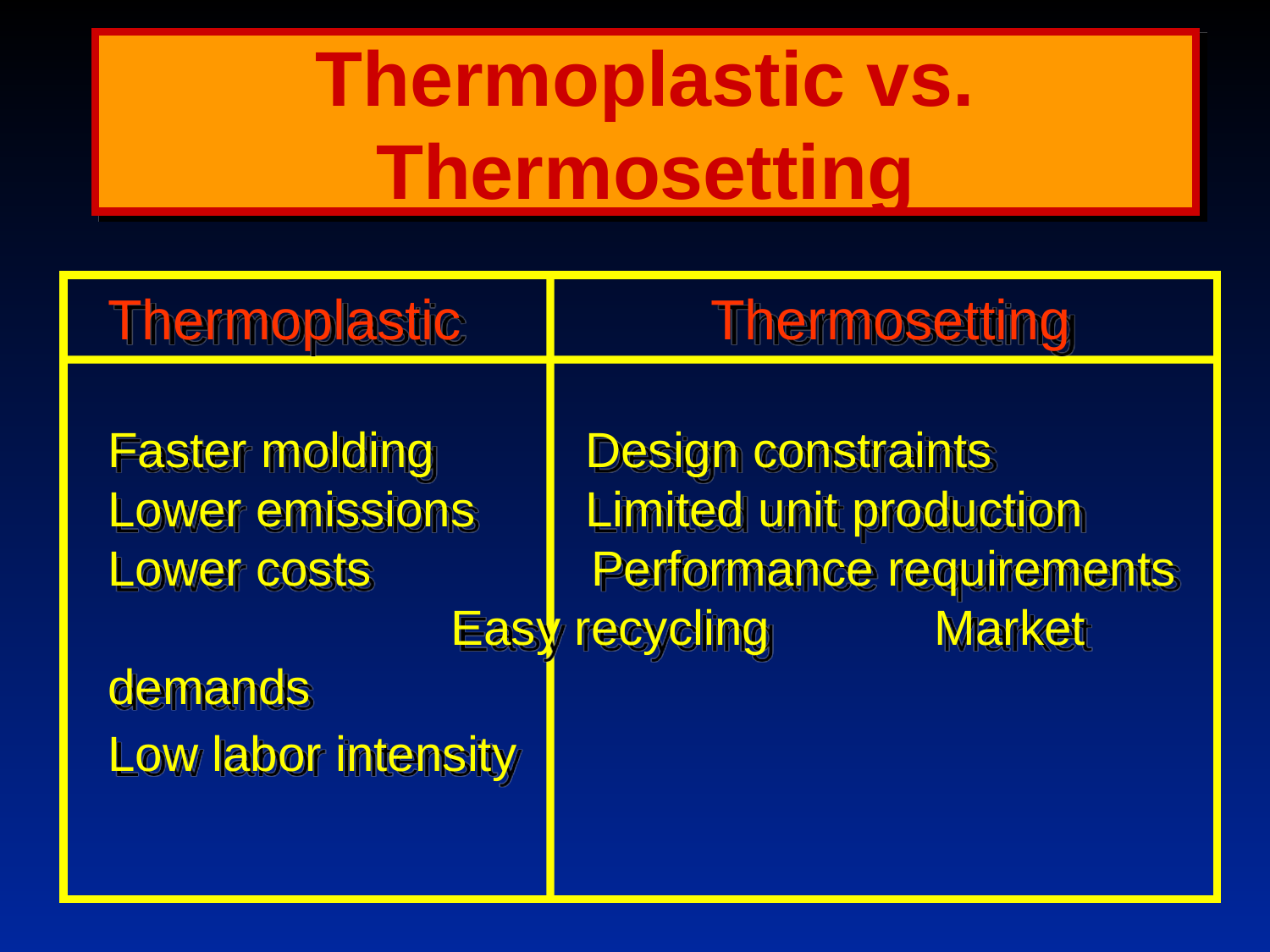

# Thermoplastic vs. Thermosetting

Thermoplastic                Thermosetting

Faster molding           Design constraints
Lower emissions        Limited unit production
Lower costs                Performance requirements                           Easy recycling            Market demands
Low labor intensity